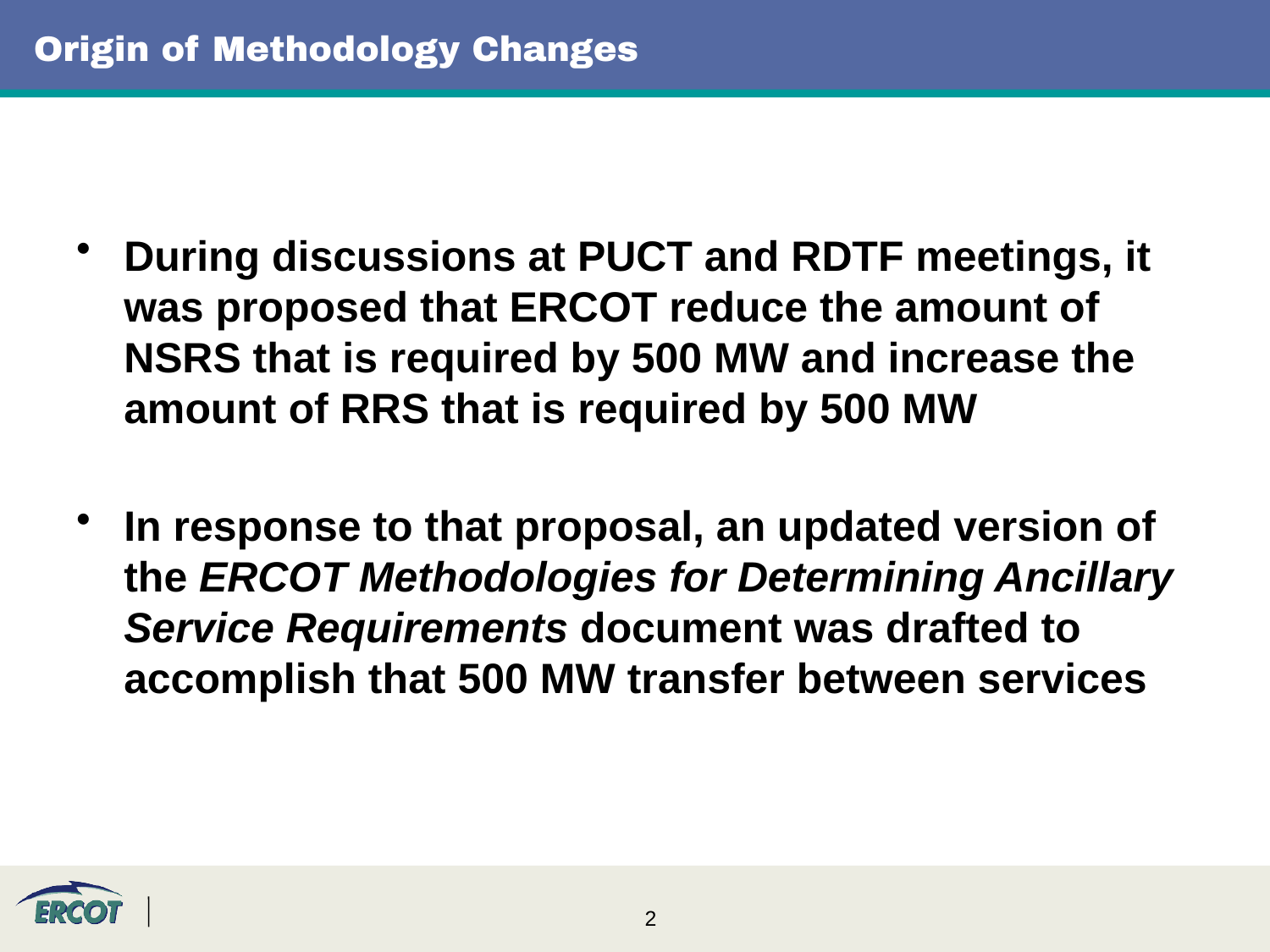

# Origin of Methodology Changes
During discussions at PUCT and RDTF meetings, it was proposed that ERCOT reduce the amount of NSRS that is required by 500 MW and increase the amount of RRS that is required by 500 MW

In response to that proposal, an updated version of the ERCOT Methodologies for Determining Ancillary Service Requirements document was drafted to accomplish that 500 MW transfer between services